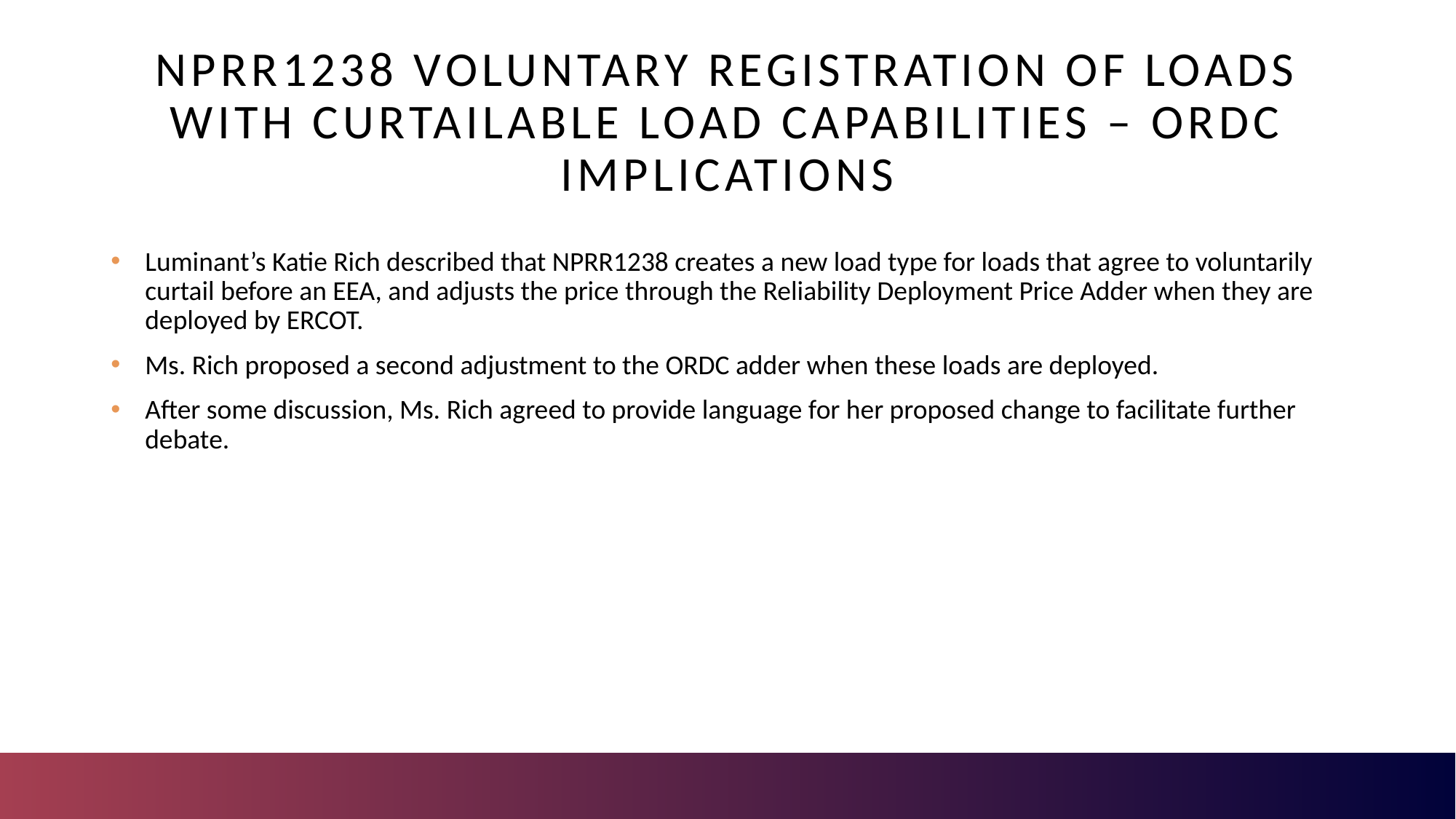

# NPRR1238 Voluntary registration of loads with curtailable load capabilities – ORDC implications
Luminant’s Katie Rich described that NPRR1238 creates a new load type for loads that agree to voluntarily curtail before an EEA, and adjusts the price through the Reliability Deployment Price Adder when they are deployed by ERCOT.
Ms. Rich proposed a second adjustment to the ORDC adder when these loads are deployed.
After some discussion, Ms. Rich agreed to provide language for her proposed change to facilitate further debate.